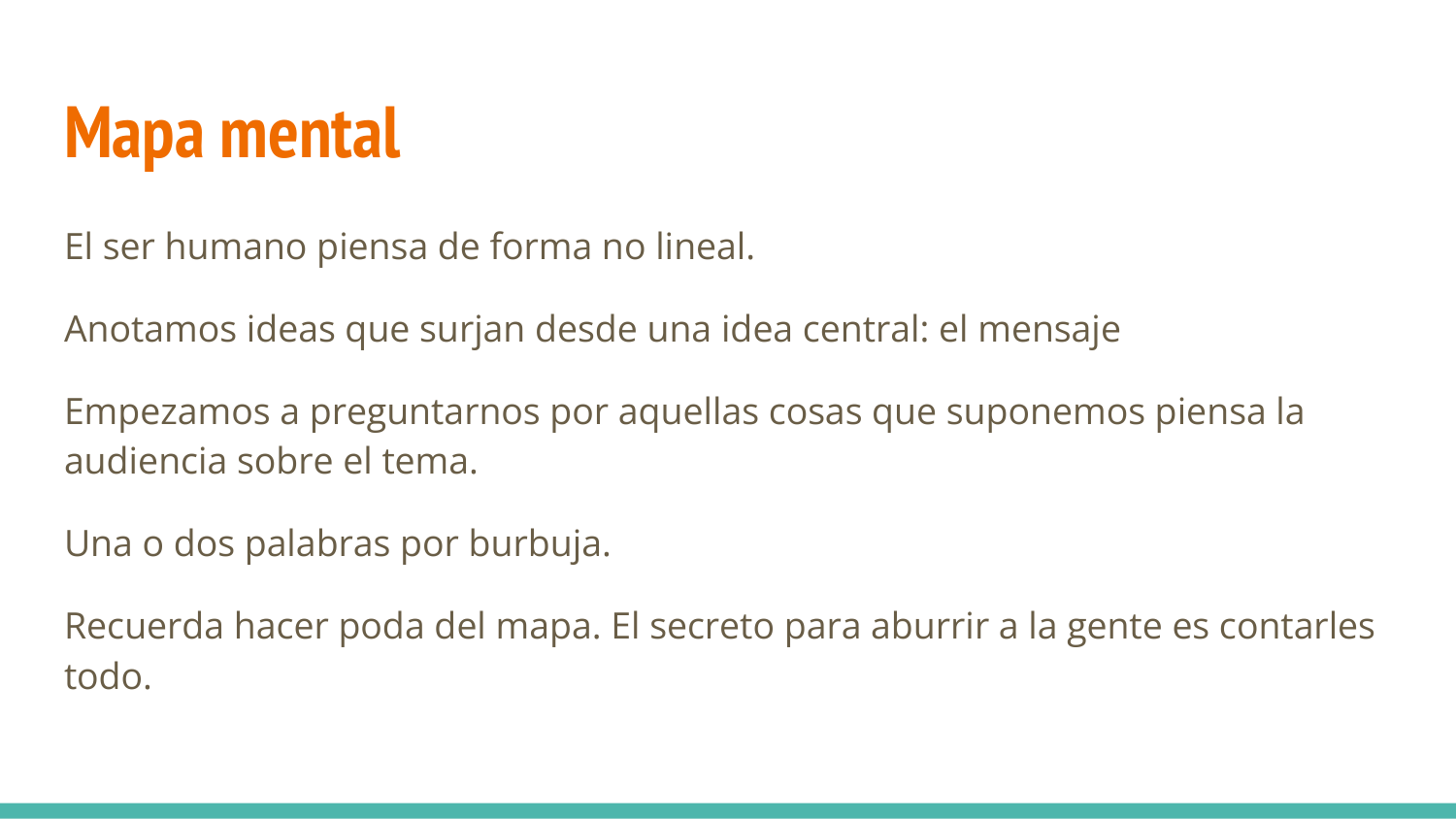

# Mapa mental
El ser humano piensa de forma no lineal.
Anotamos ideas que surjan desde una idea central: el mensaje
Empezamos a preguntarnos por aquellas cosas que suponemos piensa la audiencia sobre el tema.
Una o dos palabras por burbuja.
Recuerda hacer poda del mapa. El secreto para aburrir a la gente es contarles todo.